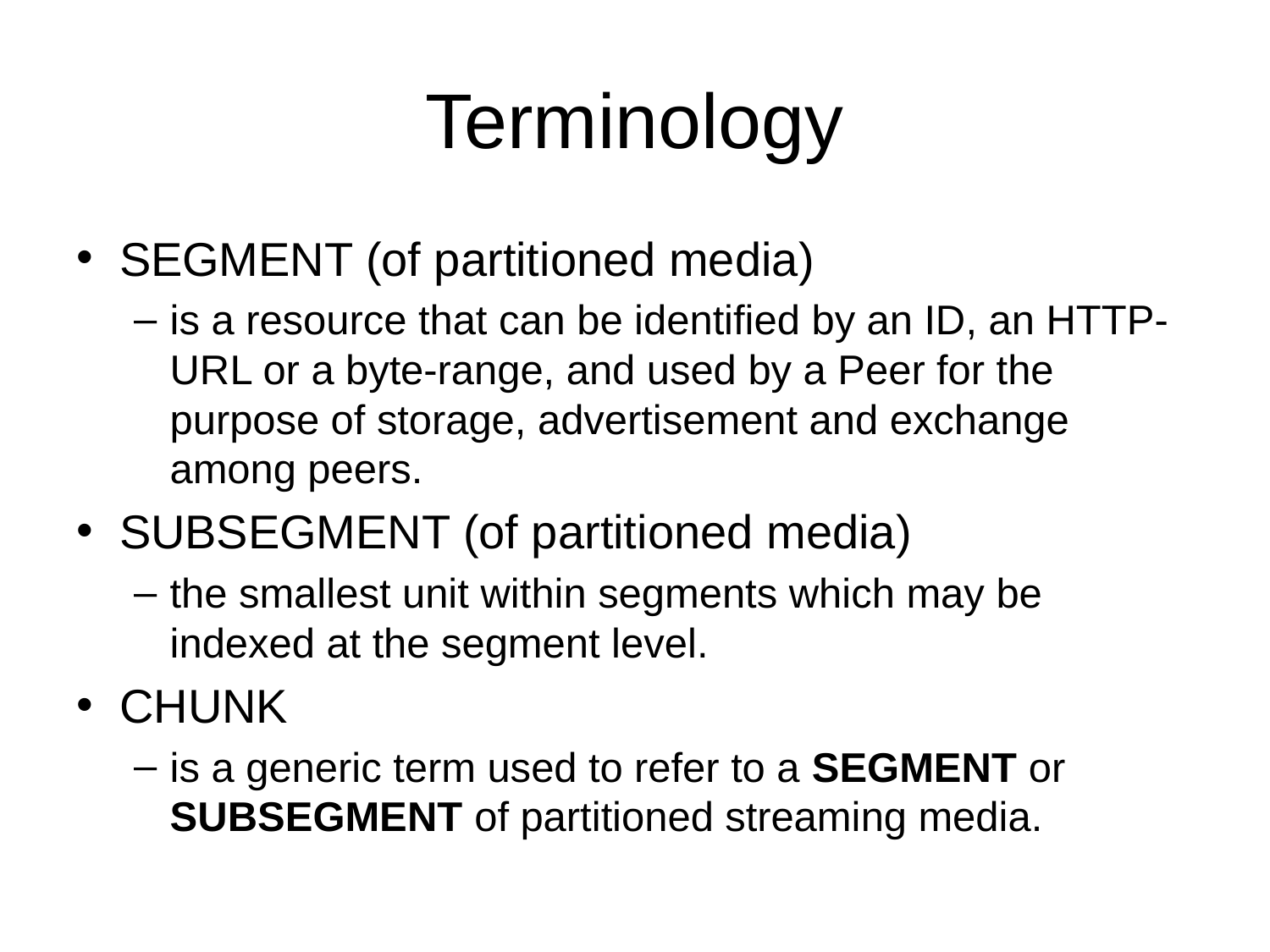

# Terminology
SEGMENT (of partitioned media)
is a resource that can be identified by an ID, an HTTP-URL or a byte-range, and used by a Peer for the purpose of storage, advertisement and exchange among peers.
SUBSEGMENT (of partitioned media)
the smallest unit within segments which may be indexed at the segment level.
CHUNK
is a generic term used to refer to a SEGMENT or  SUBSEGMENT of partitioned streaming media.